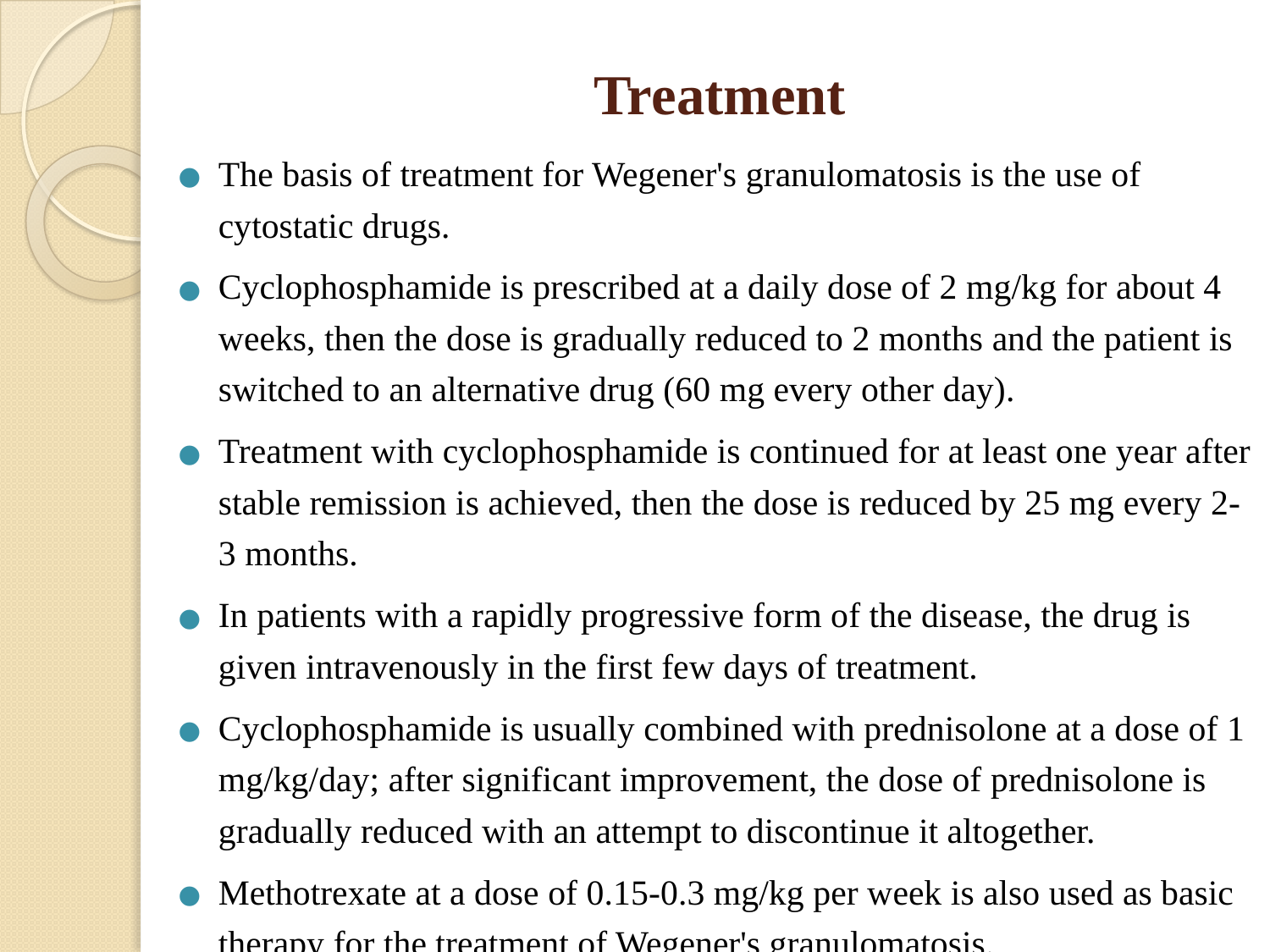

# Treatment
The basis of treatment for Wegener's granulomatosis is the use of cytostatic drugs.
Cyclophosphamide is prescribed at a daily dose of 2 mg/kg for about 4 weeks, then the dose is gradually reduced to 2 months and the patient is switched to an alternative drug (60 mg every other day).
Treatment with cyclophosphamide is continued for at least one year after stable remission is achieved, then the dose is reduced by 25 mg every 2-3 months.
In patients with a rapidly progressive form of the disease, the drug is given intravenously in the first few days of treatment.
Cyclophosphamide is usually combined with prednisolone at a dose of 1 mg/kg/day; after significant improvement, the dose of prednisolone is gradually reduced with an attempt to discontinue it altogether.
Methotrexate at a dose of 0.15-0.3 mg/kg per week is also used as basic therapy for the treatment of Wegener's granulomatosis.